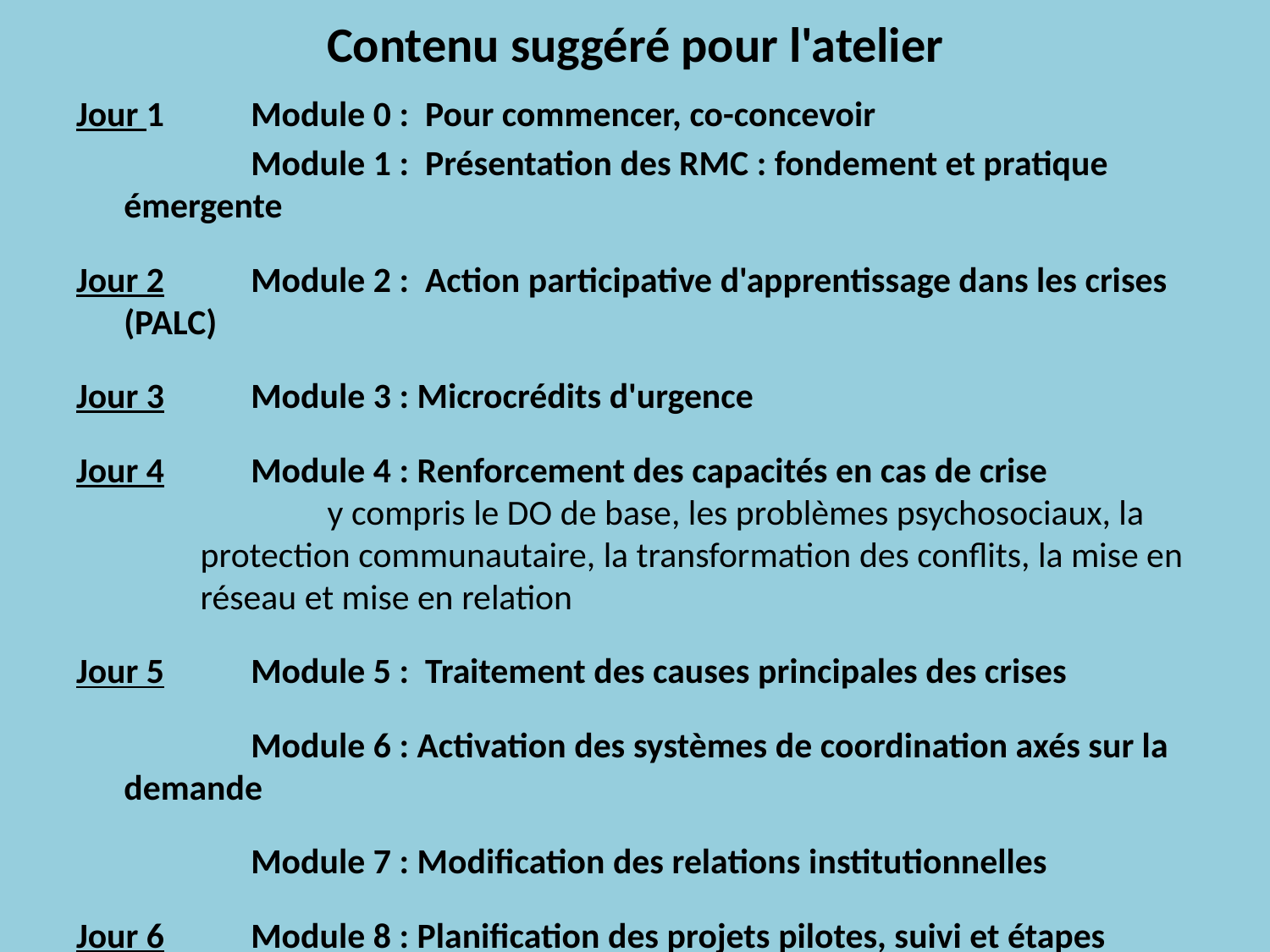

# Contenu suggéré pour l'atelier
Jour 1	Module 0 :  Pour commencer, co-concevoir
		Module 1 :  Présentation des RMC : fondement et pratique émergente
Jour 2	Module 2 :  Action participative d'apprentissage dans les crises (PALC)
Jour 3	Module 3 : Microcrédits d'urgence
Jour 4	Module 4 : Renforcement des capacités en cas de crise
	y compris le DO de base, les problèmes psychosociaux, la protection communautaire, la transformation des conflits, la mise en réseau et mise en relation
Jour 5	Module 5 :  Traitement des causes principales des crises
		Module 6 : Activation des systèmes de coordination axés sur la demande
		Module 7 : Modification des relations institutionnelles
Jour 6	Module 8 : Planification des projets pilotes, suivi et étapes ultérieures